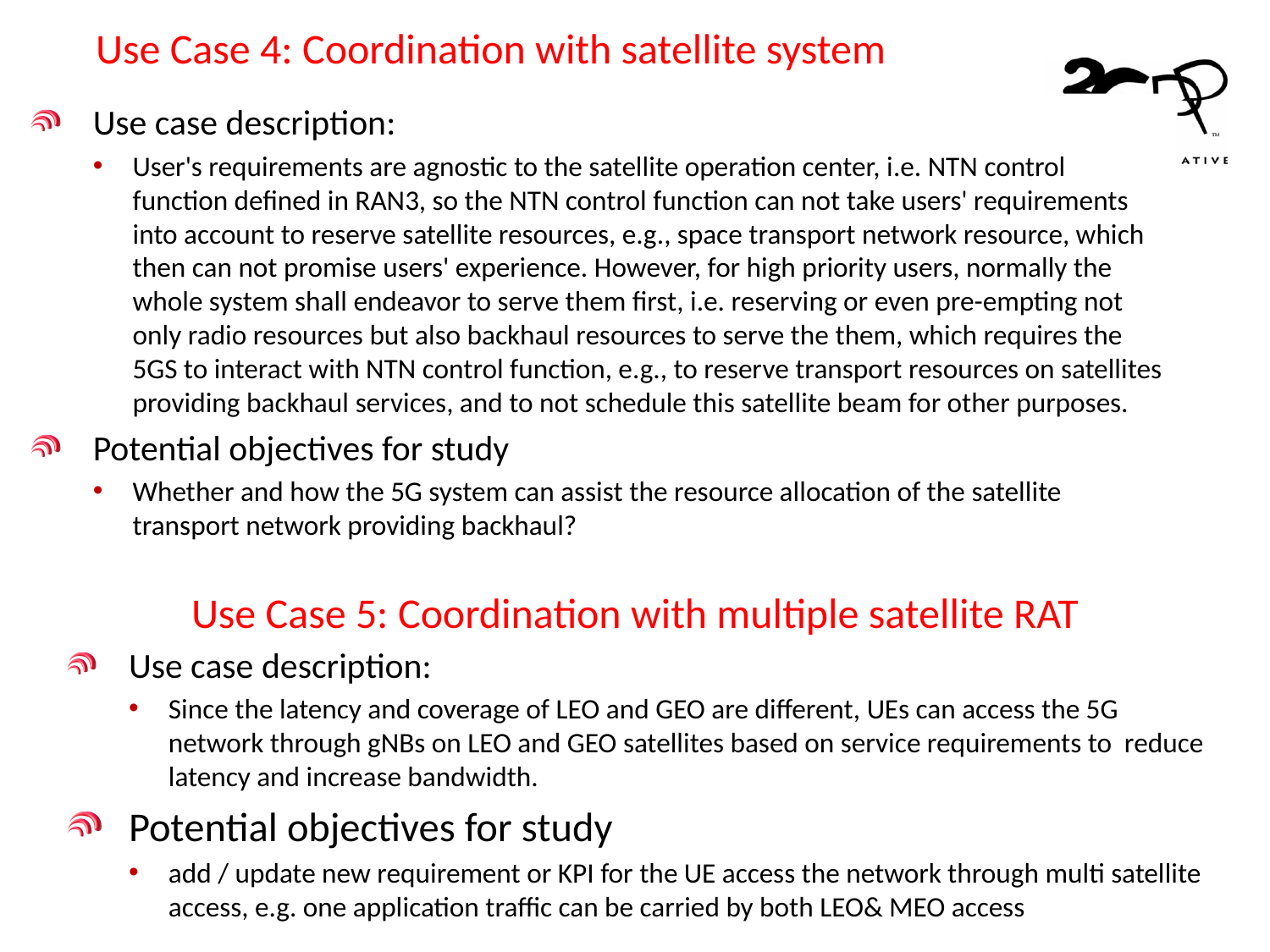

# Use Case 4: Coordination with satellite system
Use case description:
User's requirements are agnostic to the satellite operation center, i.e. NTN control function defined in RAN3, so the NTN control function can not take users' requirements into account to reserve satellite resources, e.g., space transport network resource, which then can not promise users' experience. However, for high priority users, normally the whole system shall endeavor to serve them first, i.e. reserving or even pre-empting not only radio resources but also backhaul resources to serve the them, which requires the 5GS to interact with NTN control function, e.g., to reserve transport resources on satellites providing backhaul services, and to not schedule this satellite beam for other purposes.
Potential objectives for study
Whether and how the 5G system can assist the resource allocation of the satellite transport network providing backhaul?
Use Case 5: Coordination with multiple satellite RAT
Use case description:
Since the latency and coverage of LEO and GEO are different, UEs can access the 5G network through gNBs on LEO and GEO satellites based on service requirements to  reduce latency and increase bandwidth.
Potential objectives for study
add / update new requirement or KPI for the UE access the network through multi satellite access, e.g. one application traffic can be carried by both LEO& MEO access